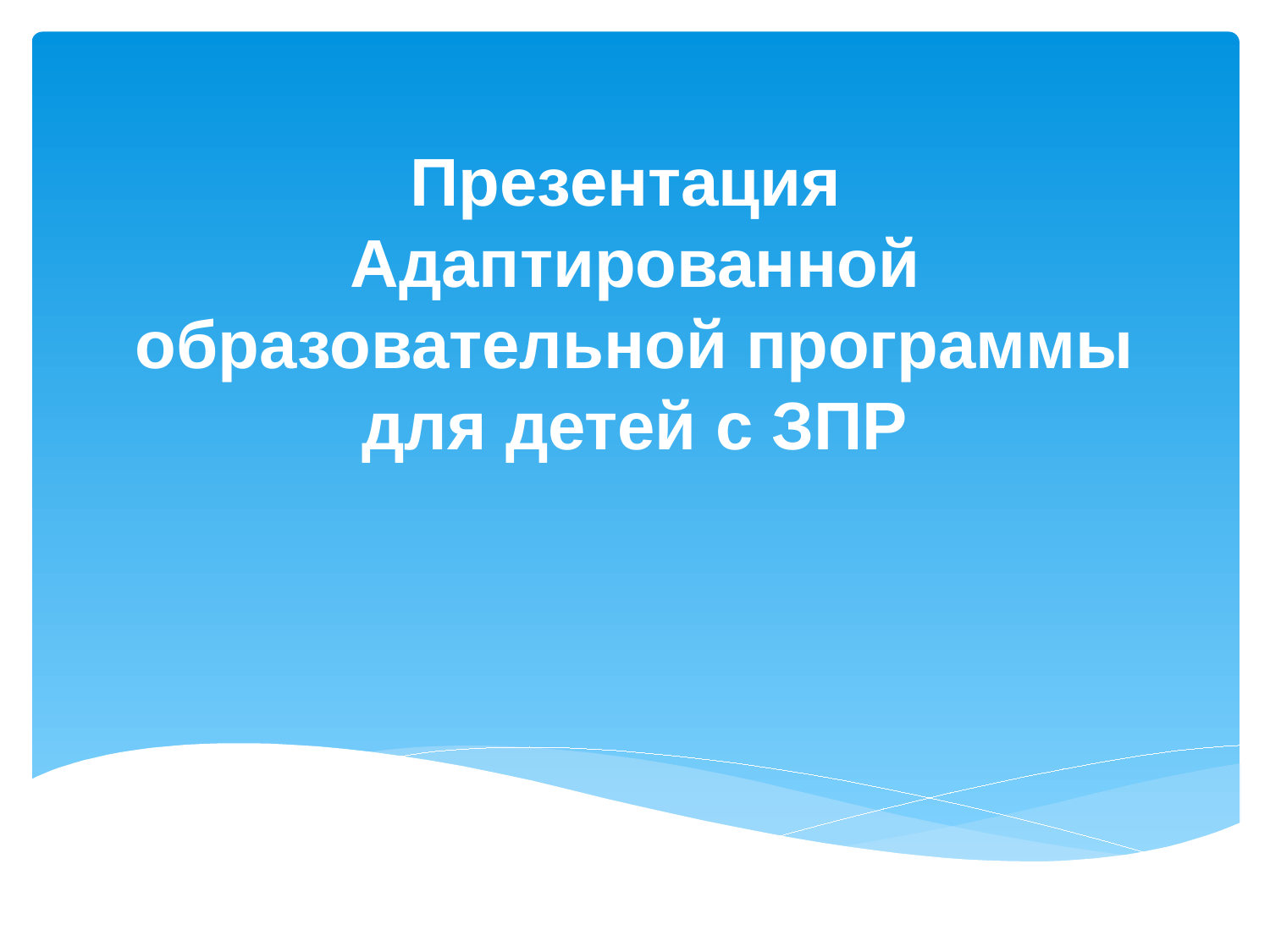

# Презентация Адаптированной образовательной программы для детей с ЗПР